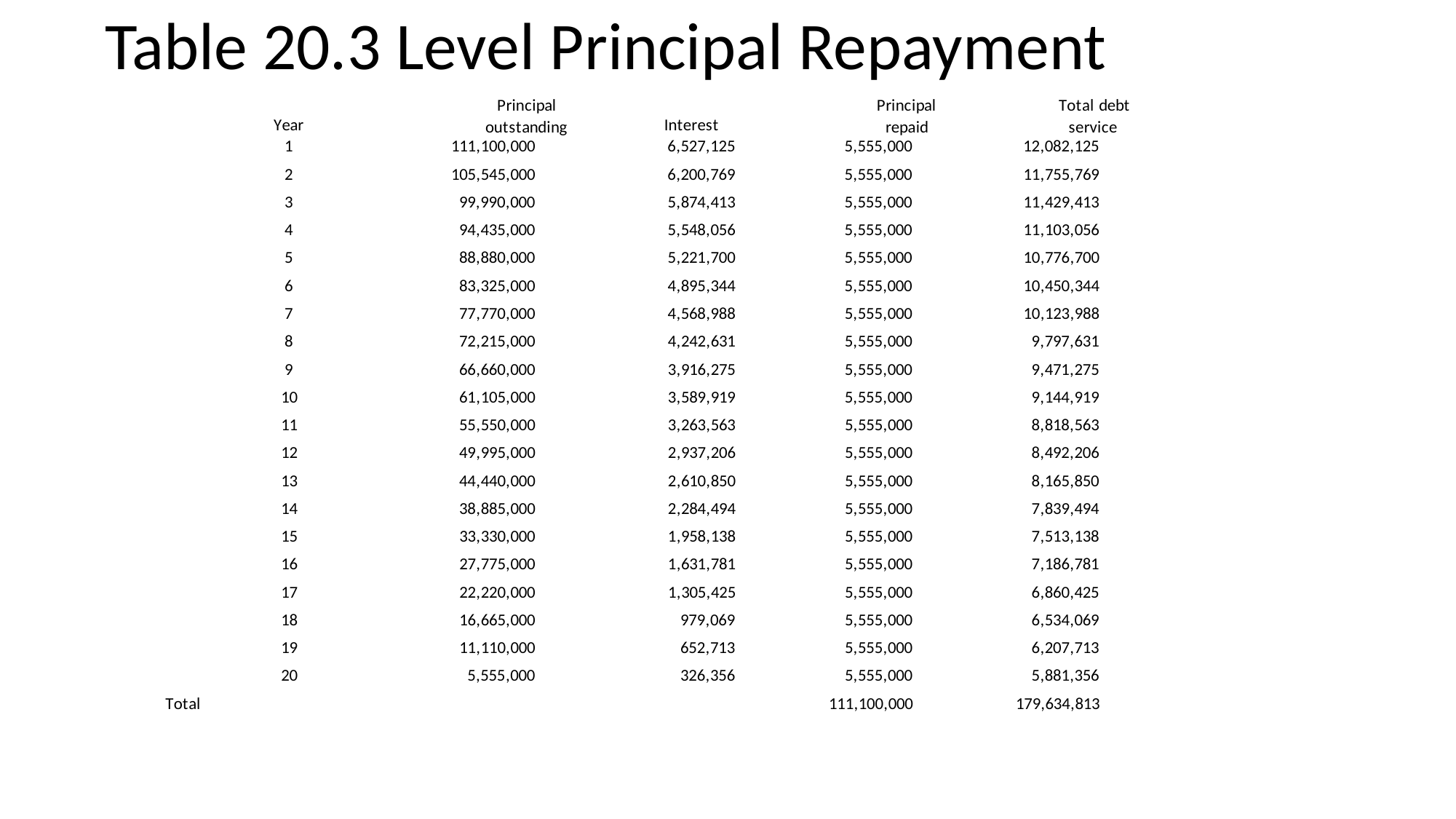

# Table 20.3 Level Principal Repayment
| Year | Principal outstanding | Interest | Principal repaid | Total debt service |  |
| --- | --- | --- | --- | --- | --- |
| 1 | 111,100,000 | 6,527,125 | 5,555,000 | 12,082,125 |  |
| 2 | 105,545,000 | 6,200,769 | 5,555,000 | 11,755,769 |  |
| 3 | 99,990,000 | 5,874,413 | 5,555,000 | 11,429,413 |  |
| 4 | 94,435,000 | 5,548,056 | 5,555,000 | 11,103,056 |  |
| 5 | 88,880,000 | 5,221,700 | 5,555,000 | 10,776,700 |  |
| 6 | 83,325,000 | 4,895,344 | 5,555,000 | 10,450,344 |  |
| 7 | 77,770,000 | 4,568,988 | 5,555,000 | 10,123,988 |  |
| 8 | 72,215,000 | 4,242,631 | 5,555,000 | 9,797,631 |  |
| 9 | 66,660,000 | 3,916,275 | 5,555,000 | 9,471,275 |  |
| 10 | 61,105,000 | 3,589,919 | 5,555,000 | 9,144,919 |  |
| 11 | 55,550,000 | 3,263,563 | 5,555,000 | 8,818,563 |  |
| 12 | 49,995,000 | 2,937,206 | 5,555,000 | 8,492,206 |  |
| 13 | 44,440,000 | 2,610,850 | 5,555,000 | 8,165,850 |  |
| 14 | 38,885,000 | 2,284,494 | 5,555,000 | 7,839,494 |  |
| 15 | 33,330,000 | 1,958,138 | 5,555,000 | 7,513,138 |  |
| 16 | 27,775,000 | 1,631,781 | 5,555,000 | 7,186,781 |  |
| 17 | 22,220,000 | 1,305,425 | 5,555,000 | 6,860,425 |  |
| 18 | 16,665,000 | 979,069 | 5,555,000 | 6,534,069 |  |
| 19 | 11,110,000 | 652,713 | 5,555,000 | 6,207,713 |  |
| 20 | 5,555,000 | 326,356 | 5,555,000 | 5,881,356 |  |
| Total |  |  | 111,100,000 | 179,634,813 |  |